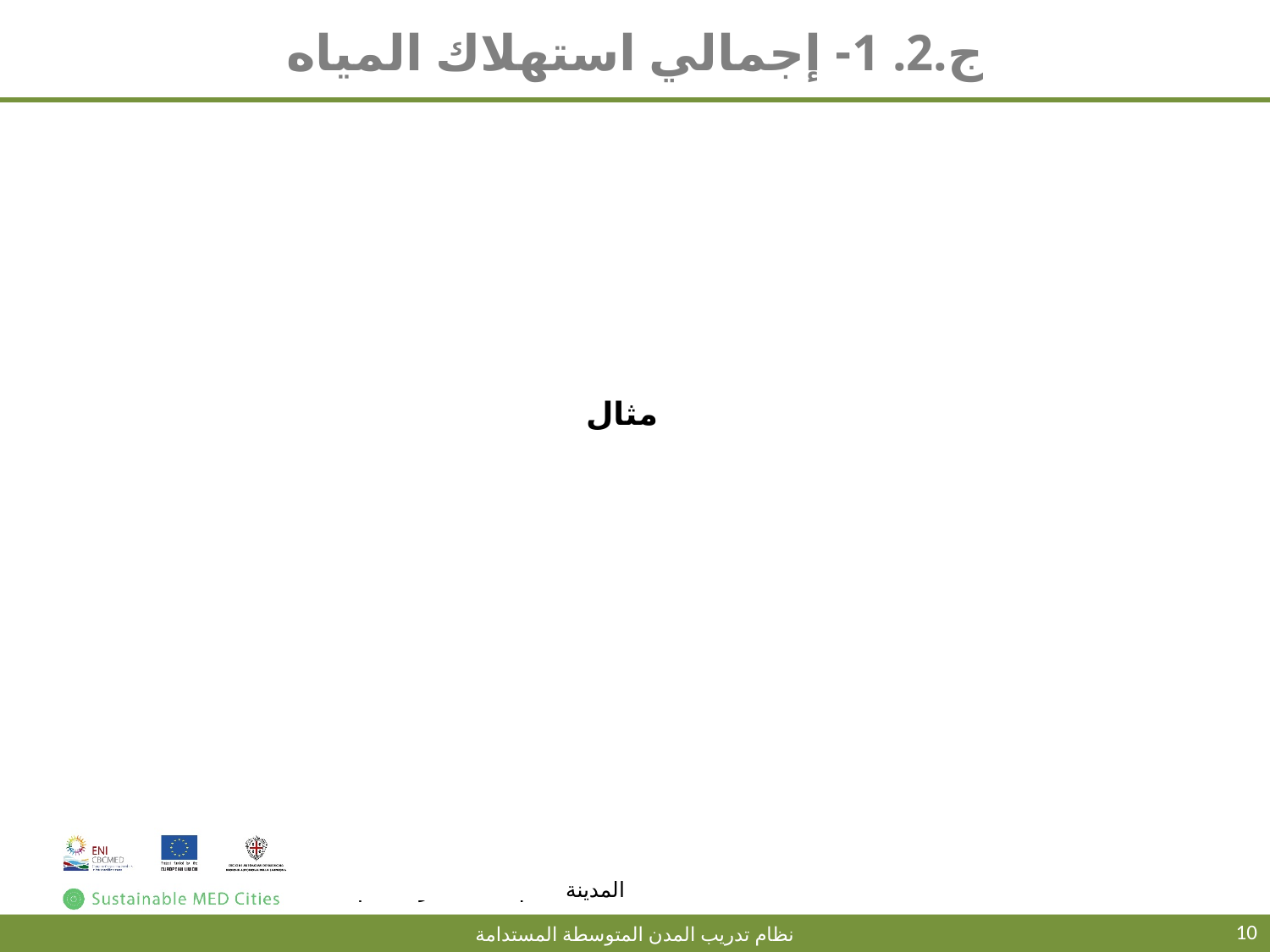

# ج.2. 1- إجمالي استهلاك المياه

مثال

10